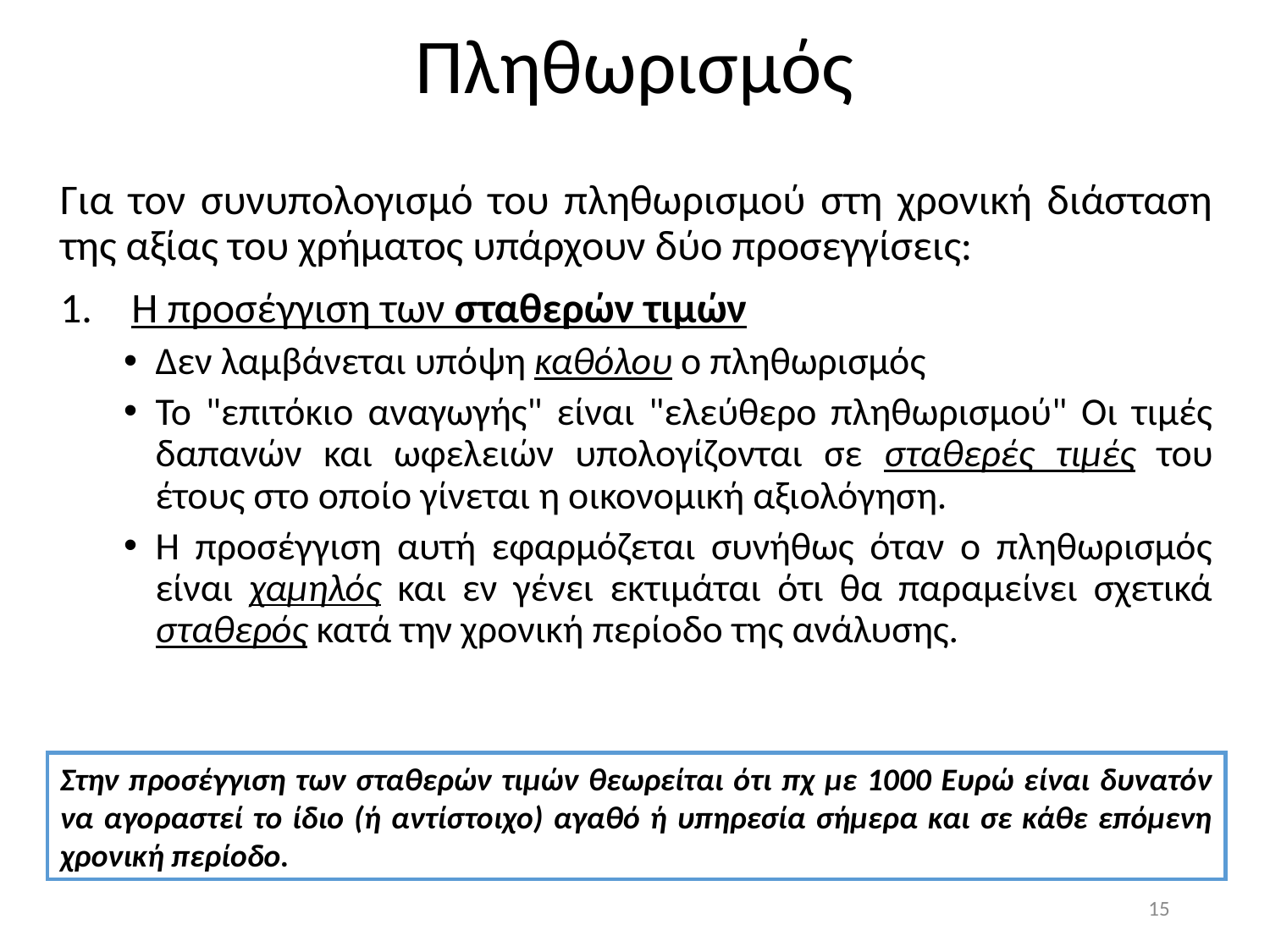

# Πληθωρισμός
Για τον συνυπολογισμό του πληθωρισμού στη χρονική διάσταση της αξίας του χρήματος υπάρχουν δύο προσεγγίσεις:
Η προσέγγιση των σταθερών τιμών
Δεν λαμβάνεται υπόψη καθόλου ο πληθωρισμός
Το "επιτόκιο αναγωγής" είναι "ελεύθερο πληθωρισμού" Οι τιμές δαπανών και ωφελειών υπολογίζονται σε σταθερές τιμές του έτους στο οποίο γίνεται η οικονομική αξιολόγηση.
Η προσέγγιση αυτή εφαρμόζεται συνήθως όταν ο πληθωρισμός είναι χαμηλός και εν γένει εκτιμάται ότι θα παραμείνει σχετικά σταθερός κατά την χρονική περίοδο της ανάλυσης.
Στην προσέγγιση των σταθερών τιμών θεωρείται ότι πχ με 1000 Ευρώ είναι δυνατόν να αγοραστεί το ίδιο (ή αντίστοιχο) αγαθό ή υπηρεσία σήμερα και σε κάθε επόμενη χρονική περίοδο.
15